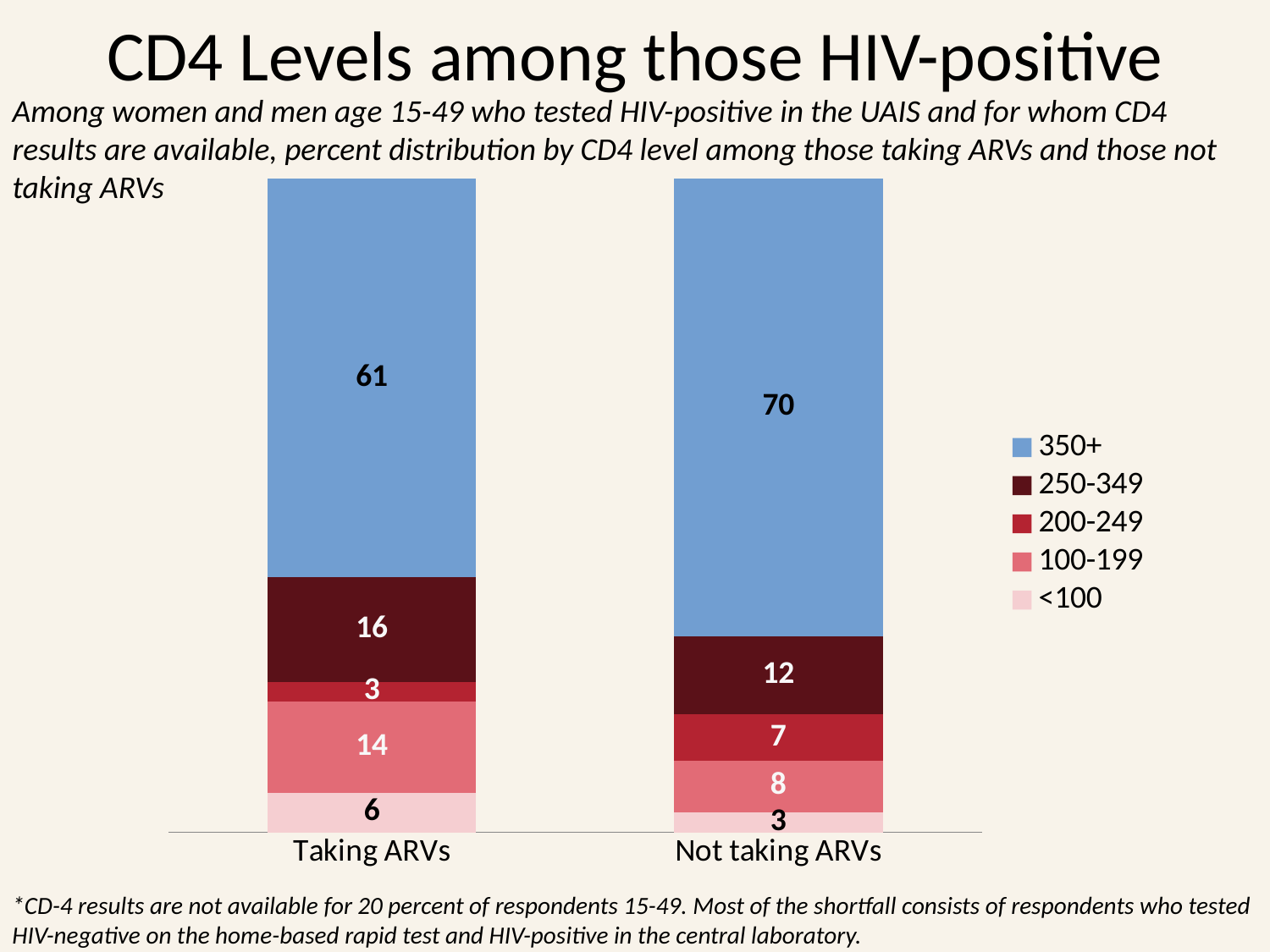

CD4 Levels among those HIV-positive
Among women and men age 15-49 who tested HIV-positive in the UAIS and for whom CD4 results are available, percent distribution by CD4 level among those taking ARVs and those not taking ARVs

### Chart

| Category | <100 | 100-199 | 200-249 | 250-349 | 350+ |
|---|---|---|---|---|---|
| Taking ARVs | 6.0 | 14.0 | 3.0 | 16.0 | 61.0 |
| Not taking ARVs | 3.0 | 8.0 | 7.0 | 12.0 | 70.0 |
*CD-4 results are not available for 20 percent of respondents 15-49. Most of the shortfall consists of respondents who tested HIV-negative on the home-based rapid test and HIV-positive in the central laboratory.